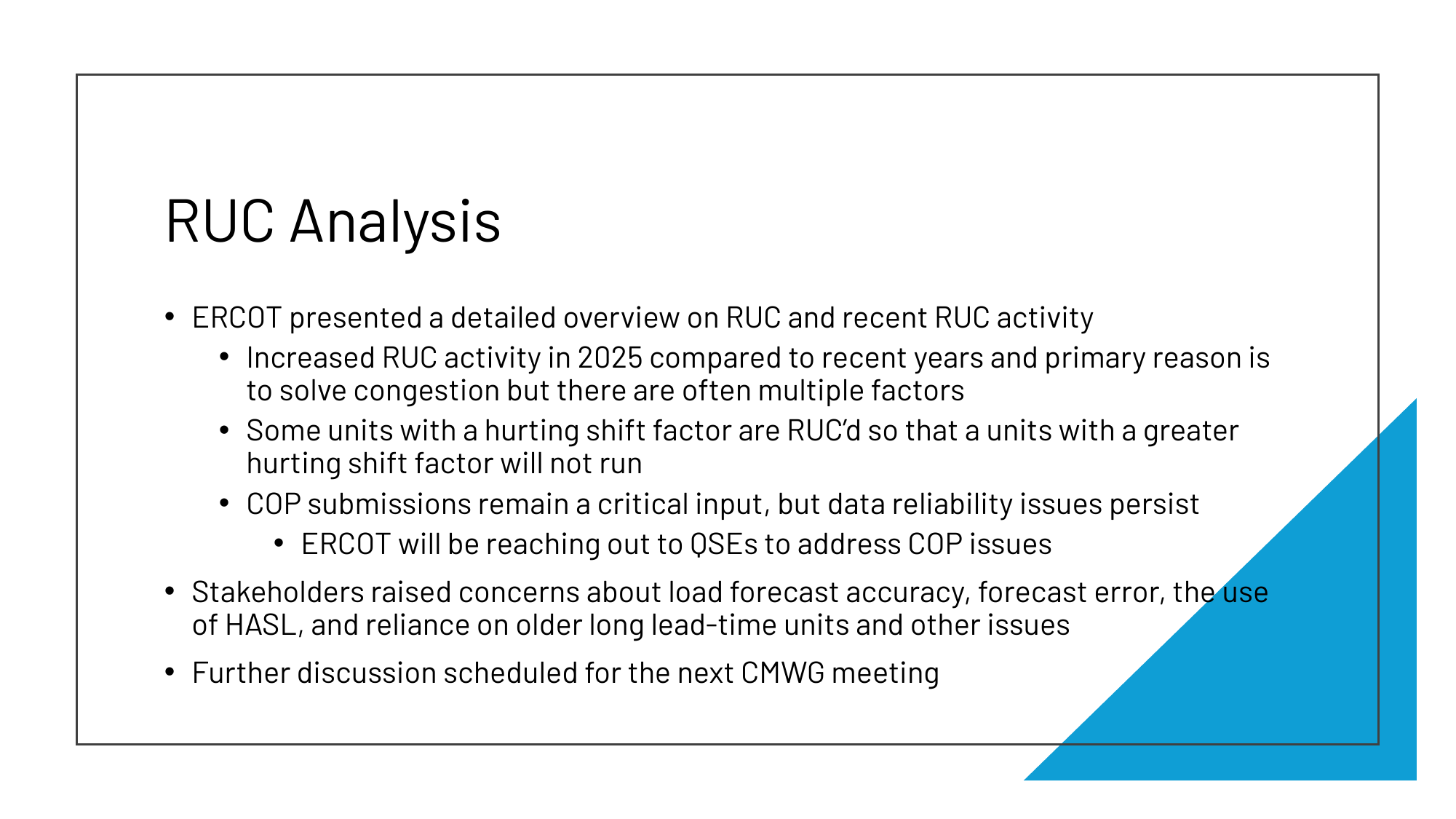

# RUC Analysis
ERCOT presented a detailed overview on RUC and recent RUC activity
Increased RUC activity in 2025 compared to recent years and primary reason is to solve congestion but there are often multiple factors
Some units with a hurting shift factor are RUC’d so that a units with a greater hurting shift factor will not run
COP submissions remain a critical input, but data reliability issues persist
ERCOT will be reaching out to QSEs to address COP issues
Stakeholders raised concerns about load forecast accuracy, forecast error, the use of HASL, and reliance on older long lead-time units and other issues
Further discussion scheduled for the next CMWG meeting